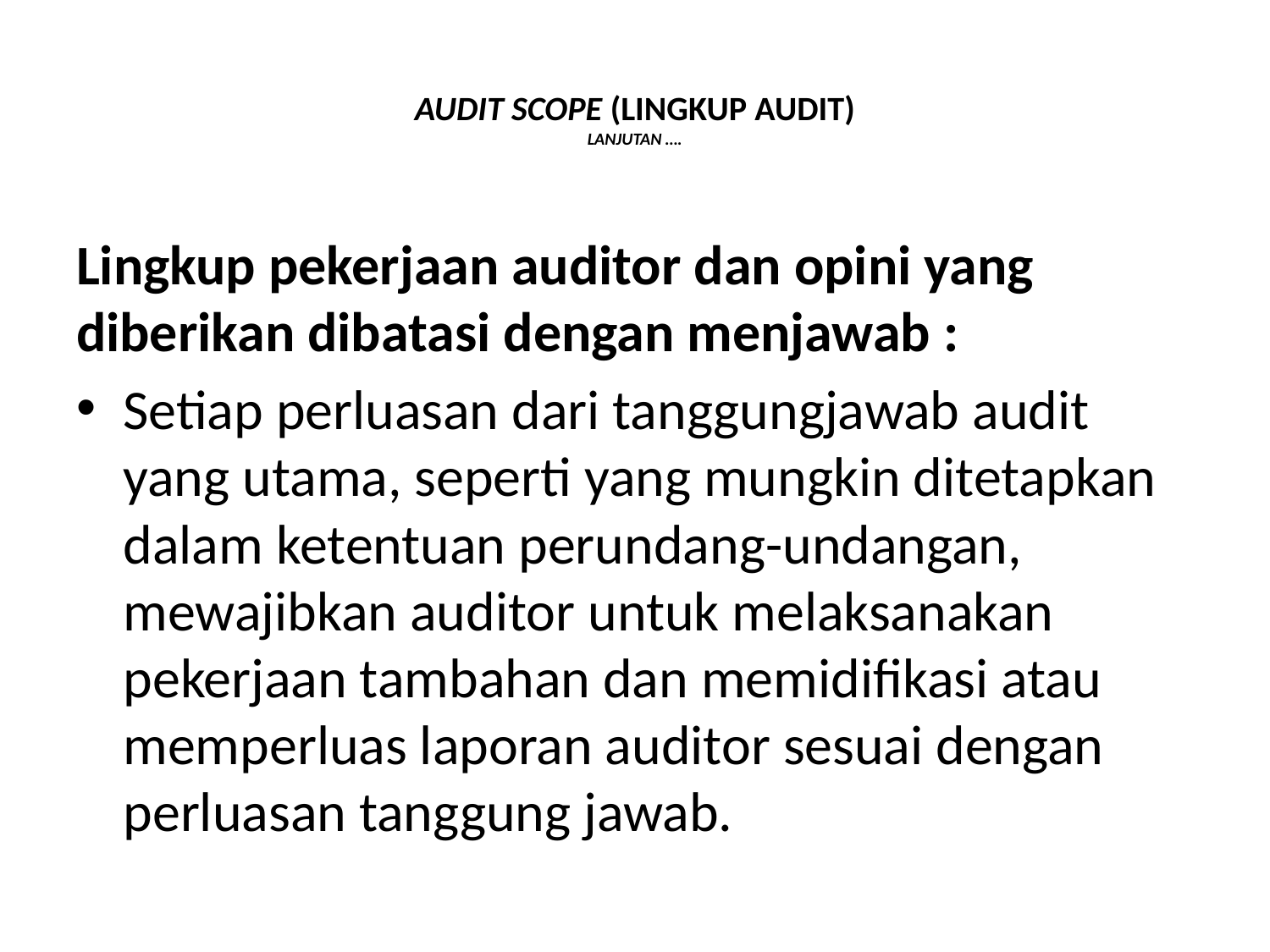

# AUDIT SCOPE (LINGKUP AUDIT) LANJUTAN ….
Lingkup pekerjaan auditor dan opini yang diberikan dibatasi dengan menjawab :
Setiap perluasan dari tanggungjawab audit yang utama, seperti yang mungkin ditetapkan dalam ketentuan perundang-undangan, mewajibkan auditor untuk melaksanakan pekerjaan tambahan dan memidifikasi atau memperluas laporan auditor sesuai dengan perluasan tanggung jawab.